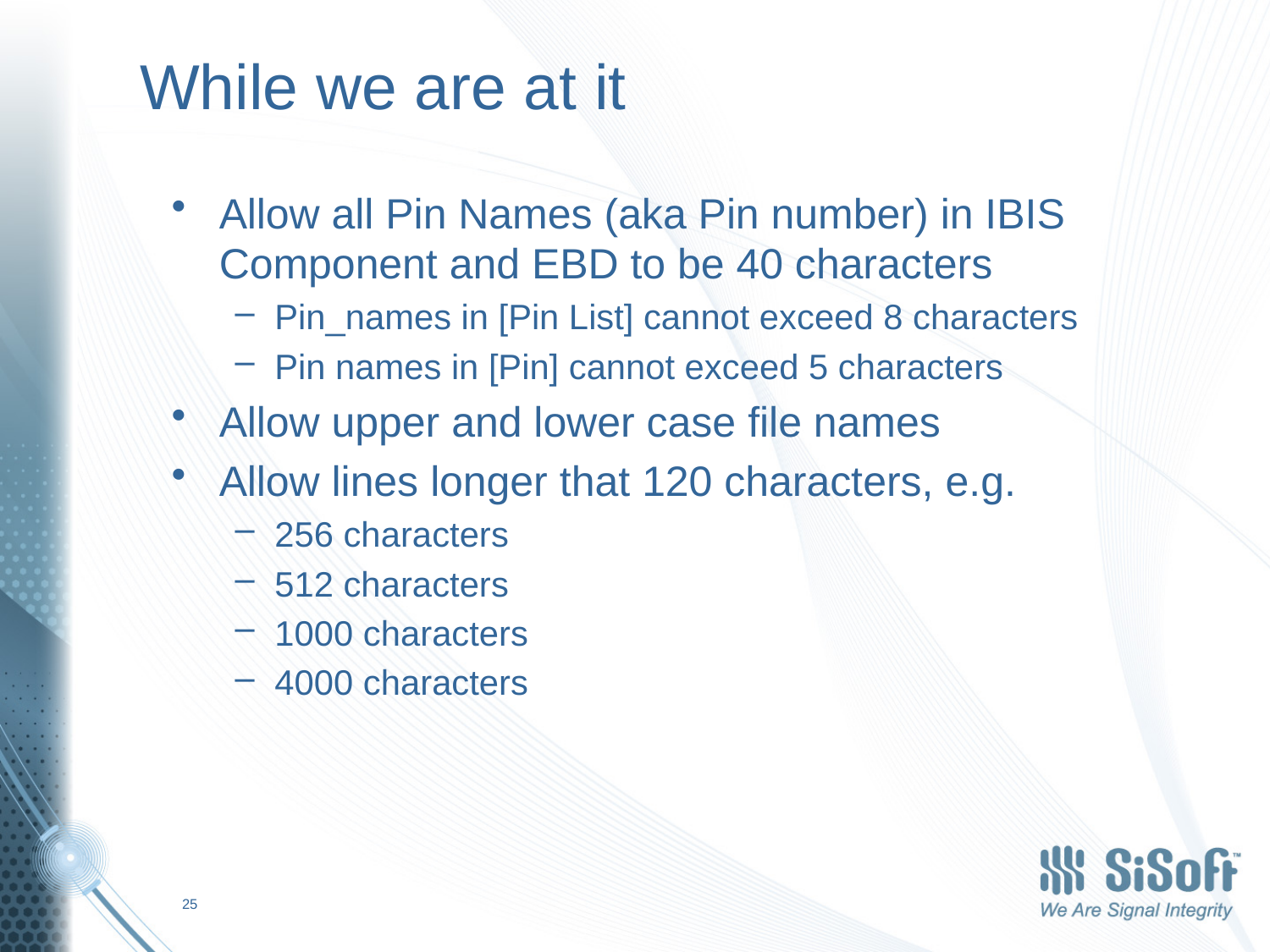

# While we are at it
Allow all Pin Names (aka Pin number) in IBIS Component and EBD to be 40 characters
Pin_names in [Pin List] cannot exceed 8 characters
Pin names in [Pin] cannot exceed 5 characters
Allow upper and lower case file names
Allow lines longer that 120 characters, e.g.
256 characters
512 characters
1000 characters
4000 characters
25